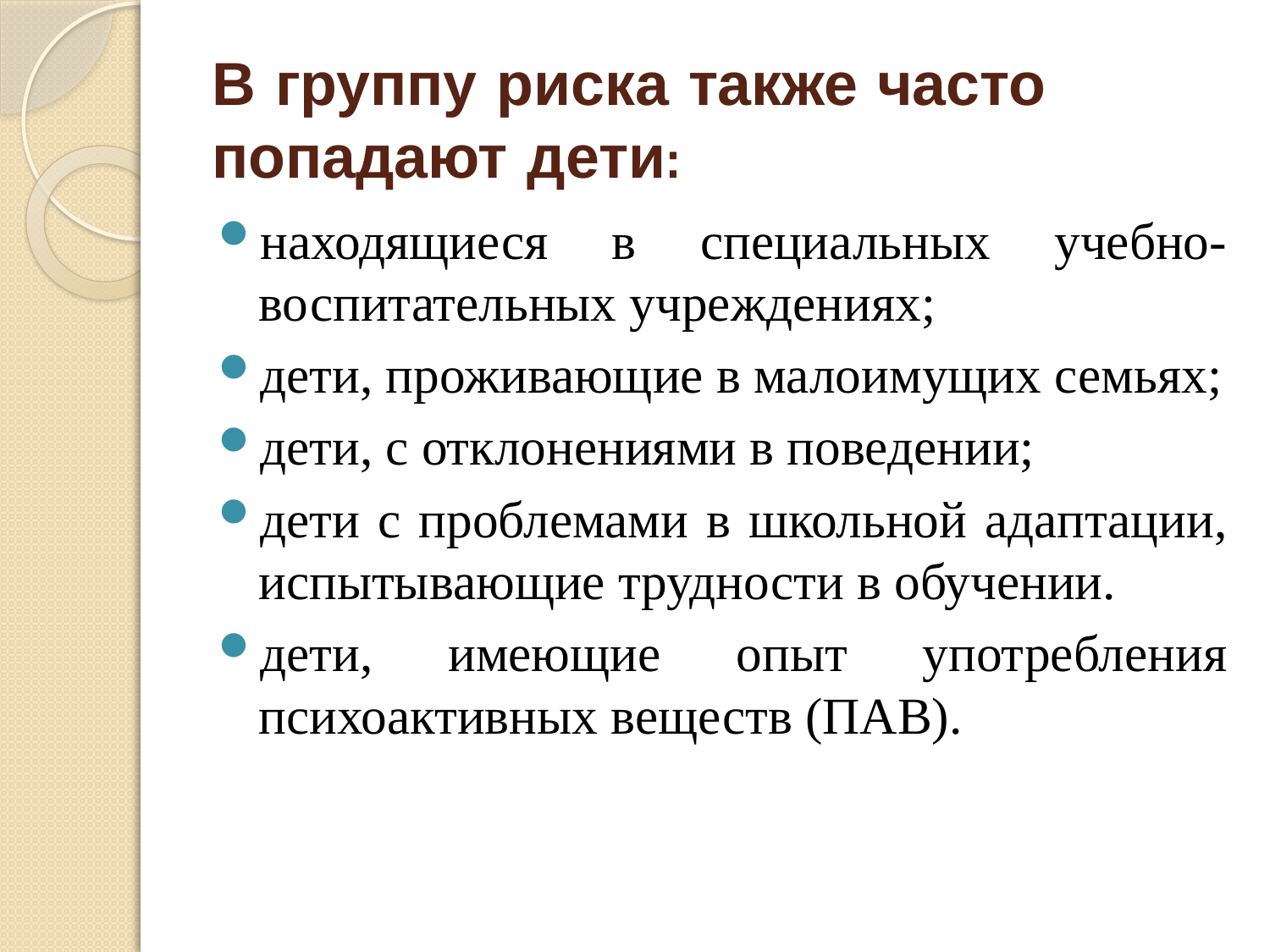

# В группу риска также часто попадают дети:
находящиеся в специальных учебно-воспитательных учреждениях;
дети, проживающие в малоимущих семьях;
дети, с отклонениями в поведении;
дети с проблемами в школьной адаптации, испытывающие трудности в обучении.
дети, имеющие опыт употребления психоактивных веществ (ПАВ).